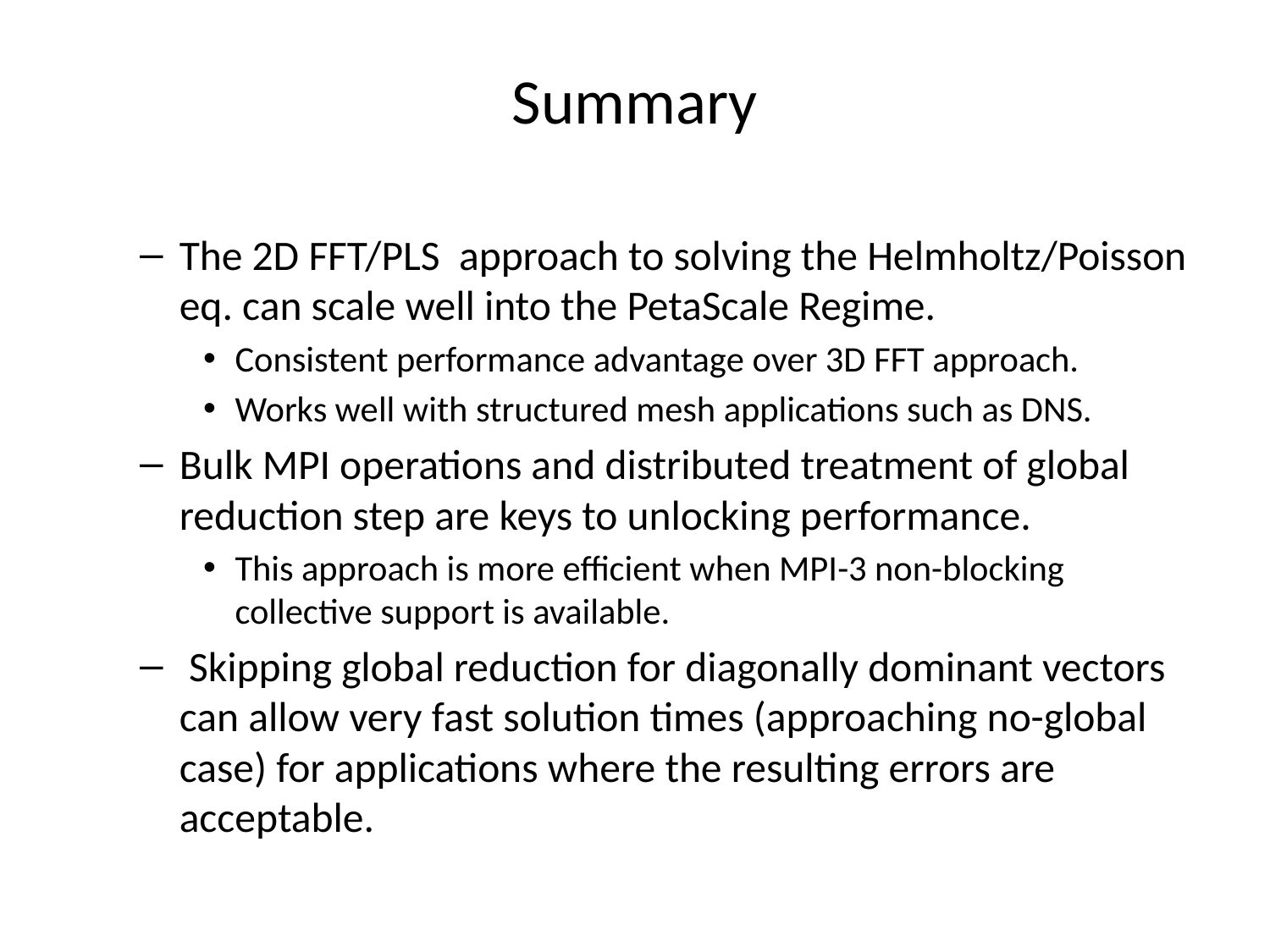

# Summary
The 2D FFT/PLS  approach to solving the Helmholtz/Poisson eq. can scale well into the PetaScale Regime.
Consistent performance advantage over 3D FFT approach.
Works well with structured mesh applications such as DNS.
Bulk MPI operations and distributed treatment of global reduction step are keys to unlocking performance.
This approach is more efficient when MPI-3 non-blocking collective support is available.
 Skipping global reduction for diagonally dominant vectors can allow very fast solution times (approaching no-global case) for applications where the resulting errors are acceptable.